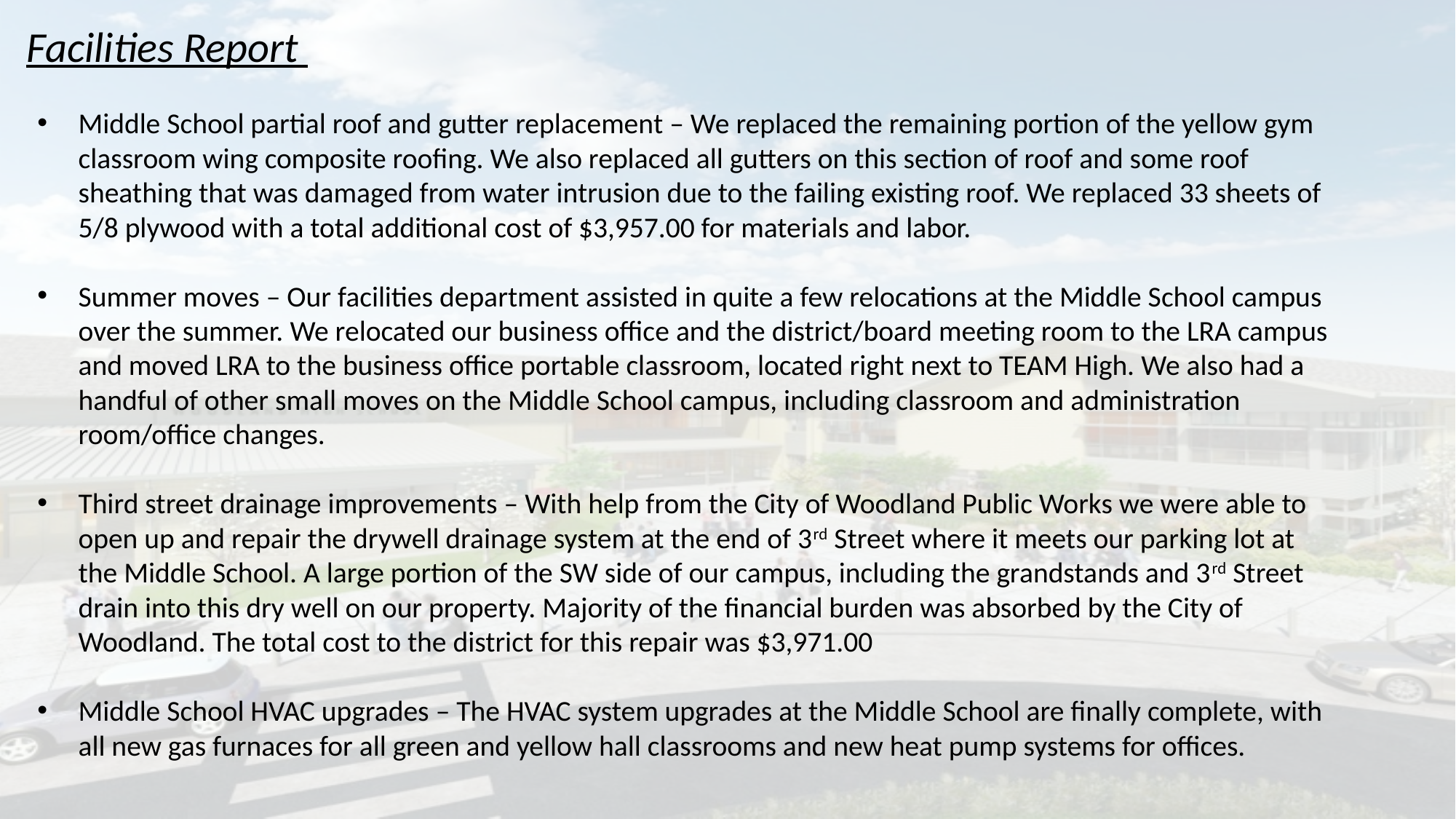

# Facilities Report

Middle School partial roof and gutter replacement – We replaced the remaining portion of the yellow gym classroom wing composite roofing. We also replaced all gutters on this section of roof and some roof sheathing that was damaged from water intrusion due to the failing existing roof. We replaced 33 sheets of 5/8 plywood with a total additional cost of $3,957.00 for materials and labor.

Summer moves – Our facilities department assisted in quite a few relocations at the Middle School campus over the summer. We relocated our business office and the district/board meeting room to the LRA campus and moved LRA to the business office portable classroom, located right next to TEAM High. We also had a handful of other small moves on the Middle School campus, including classroom and administration room/office changes.

Third street drainage improvements – With help from the City of Woodland Public Works we were able to open up and repair the drywell drainage system at the end of 3rd Street where it meets our parking lot at the Middle School. A large portion of the SW side of our campus, including the grandstands and 3rd Street drain into this dry well on our property. Majority of the financial burden was absorbed by the City of Woodland. The total cost to the district for this repair was $3,971.00

Middle School HVAC upgrades – The HVAC system upgrades at the Middle School are finally complete, with all new gas furnaces for all green and yellow hall classrooms and new heat pump systems for offices.